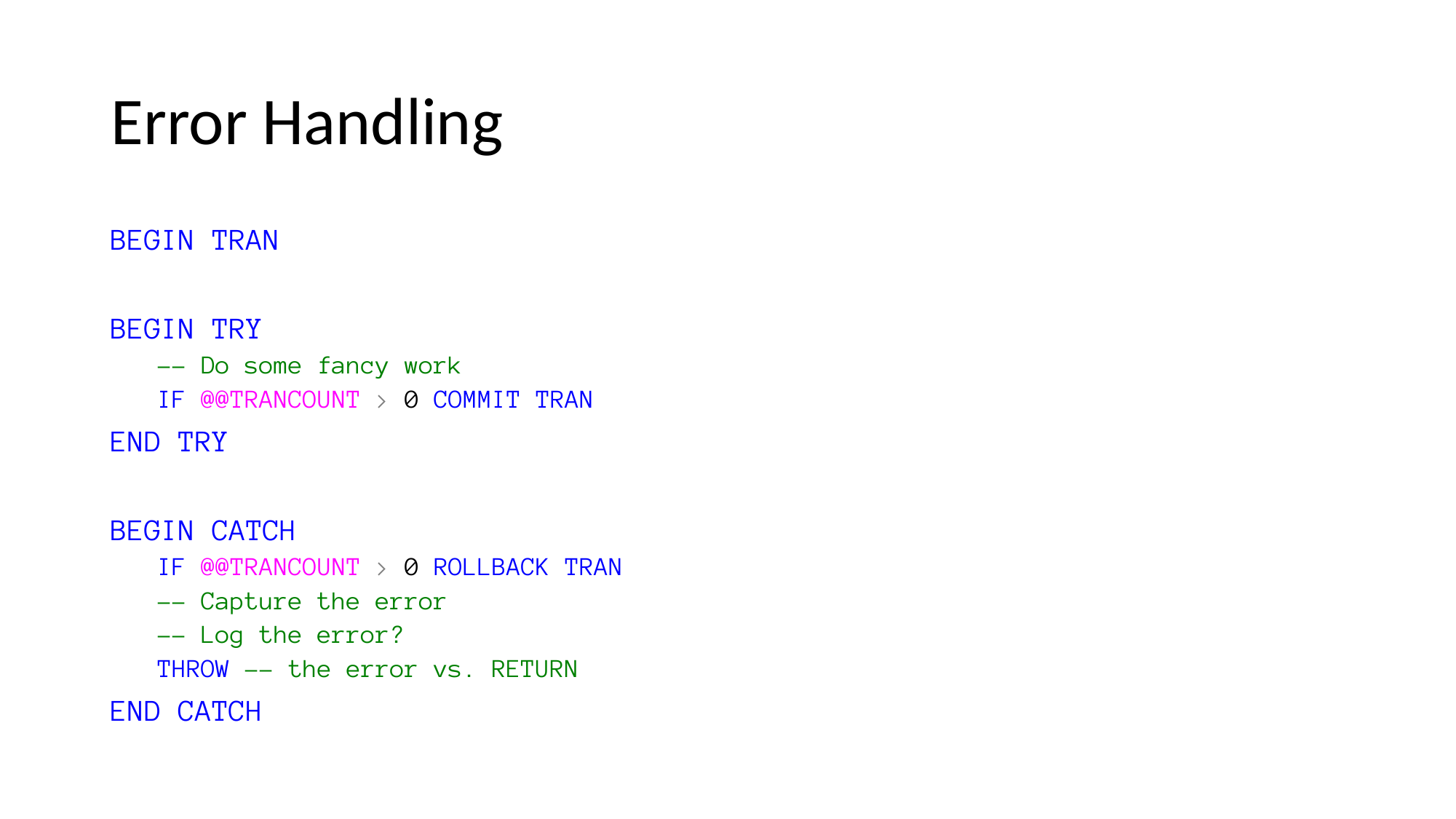

# Error Handling
BEGIN TRAN

BEGIN TRY
-- Do some fancy work
IF @@TRANCOUNT > 0 COMMIT TRAN
END TRY

BEGIN CATCH
IF @@TRANCOUNT > 0 ROLLBACK TRAN
-- Capture the error
-- Log the error?
THROW -- the error vs. RETURN
END CATCH